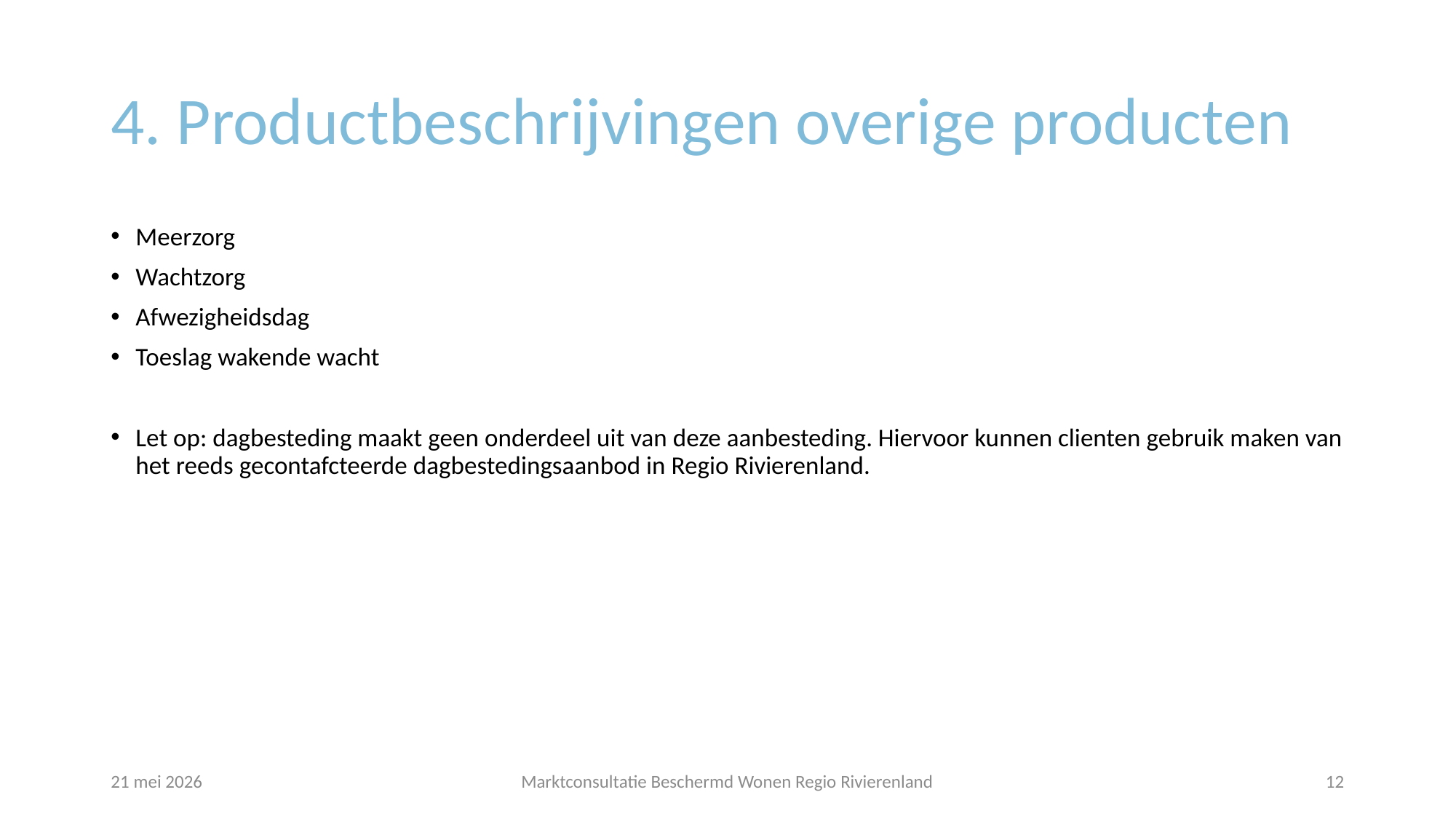

# 4. Productbeschrijvingen overige producten
Meerzorg
Wachtzorg
Afwezigheidsdag
Toeslag wakende wacht

Let op: dagbesteding maakt geen onderdeel uit van deze aanbesteding. Hiervoor kunnen clienten gebruik maken van het reeds gecontafcteerde dagbestedingsaanbod in Regio Rivierenland.

21 mei 2026
Marktconsultatie Beschermd Wonen Regio Rivierenland
12